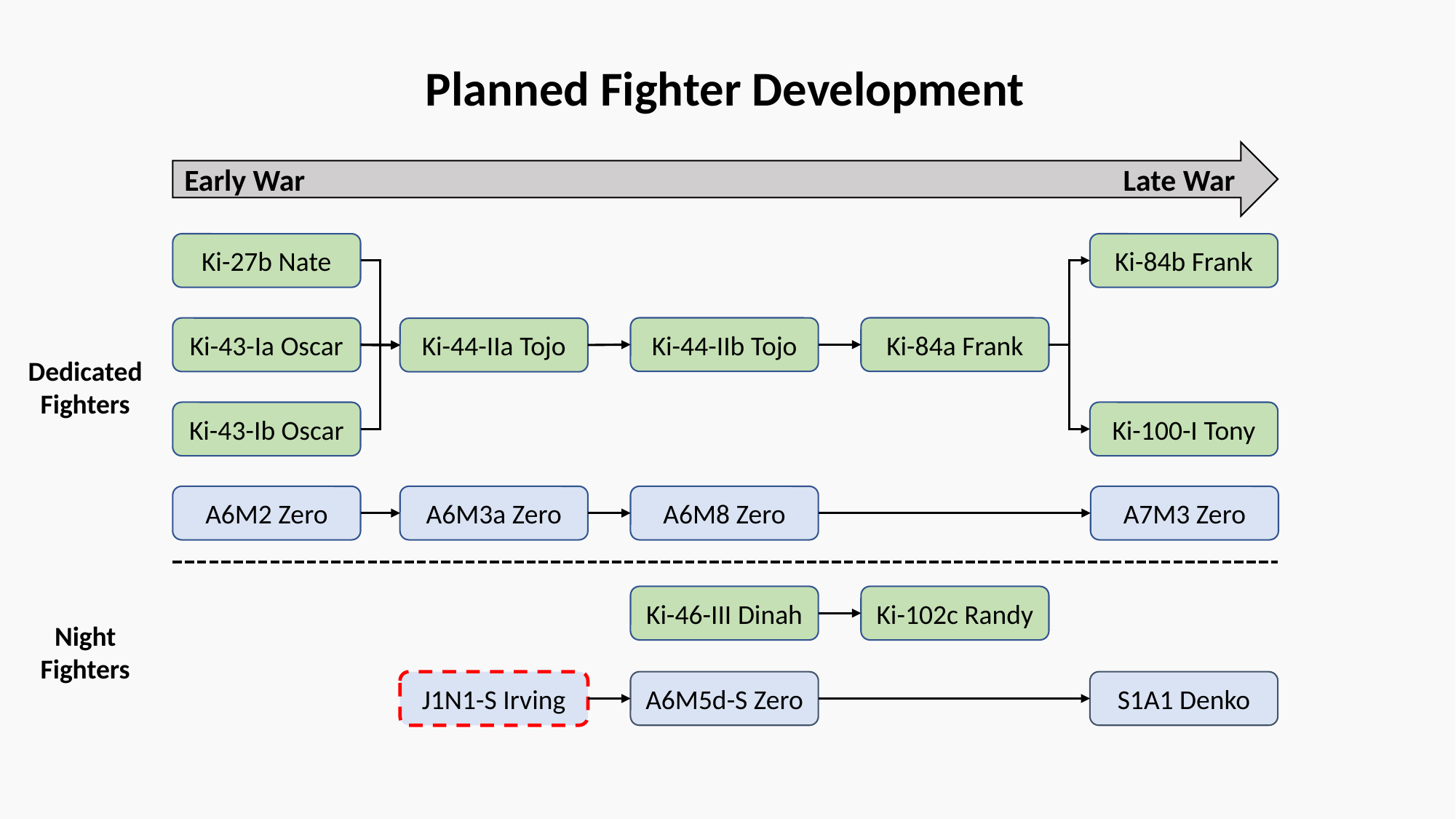

Planned Fighter Development

Early War
Late War
Ki-27b Nate
Ki-84b Frank

Ki-44-IIb Tojo
Ki-84a Frank
Ki-43-Ia Oscar
Ki-44-IIa Tojo
Dedicated
Fighters
Ki-43-Ib Oscar
Ki-100-I Tony
A7M3 Zero
A6M2 Zero
A6M3a Zero
A6M8 Zero
Ki-46-III Dinah
Ki-102c Randy
Night
Fighters
J1N1-S Irving
A6M5d-S Zero
S1A1 Denko